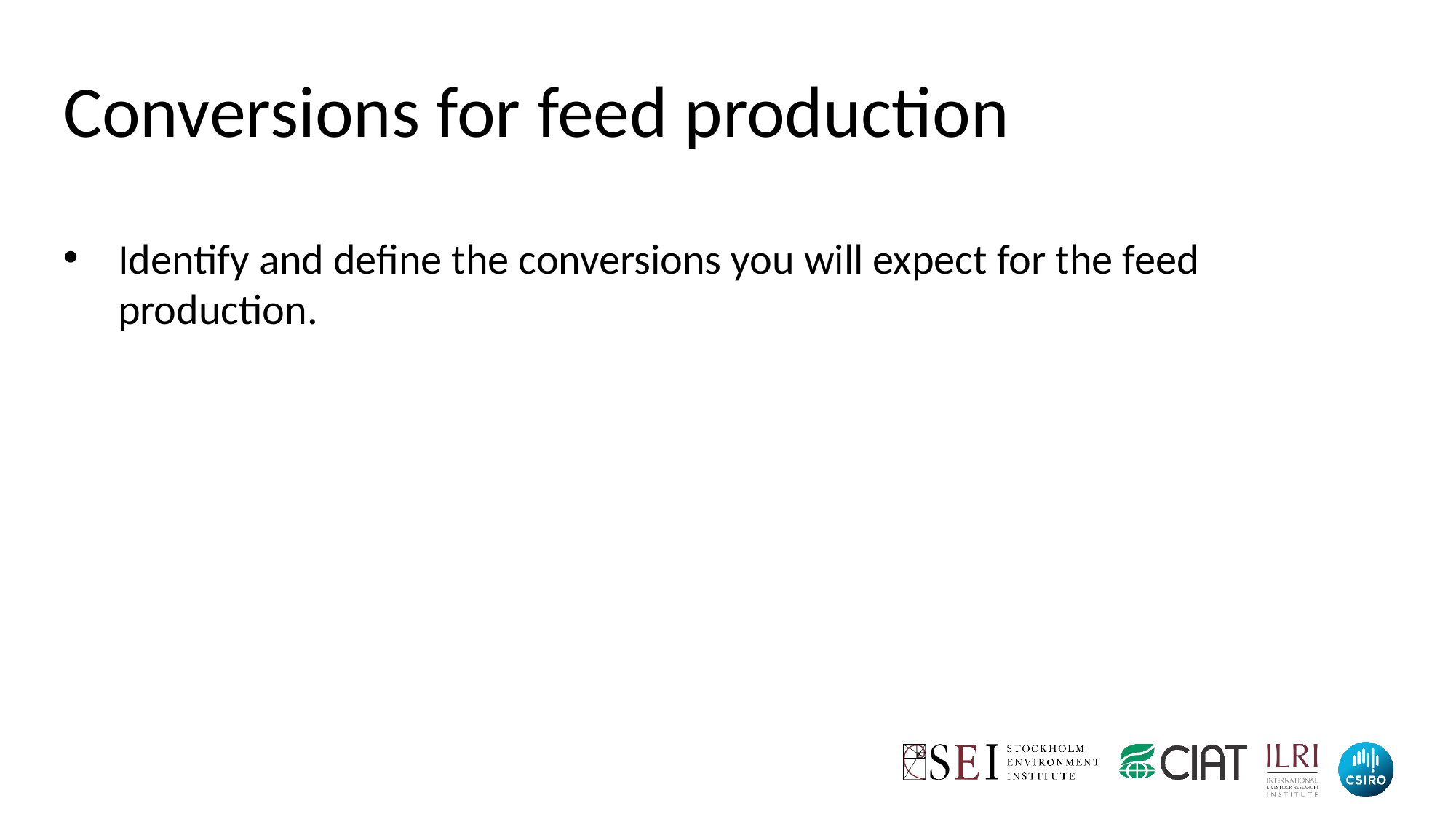

Conversions for feed production
Identify and define the conversions you will expect for the feed production.